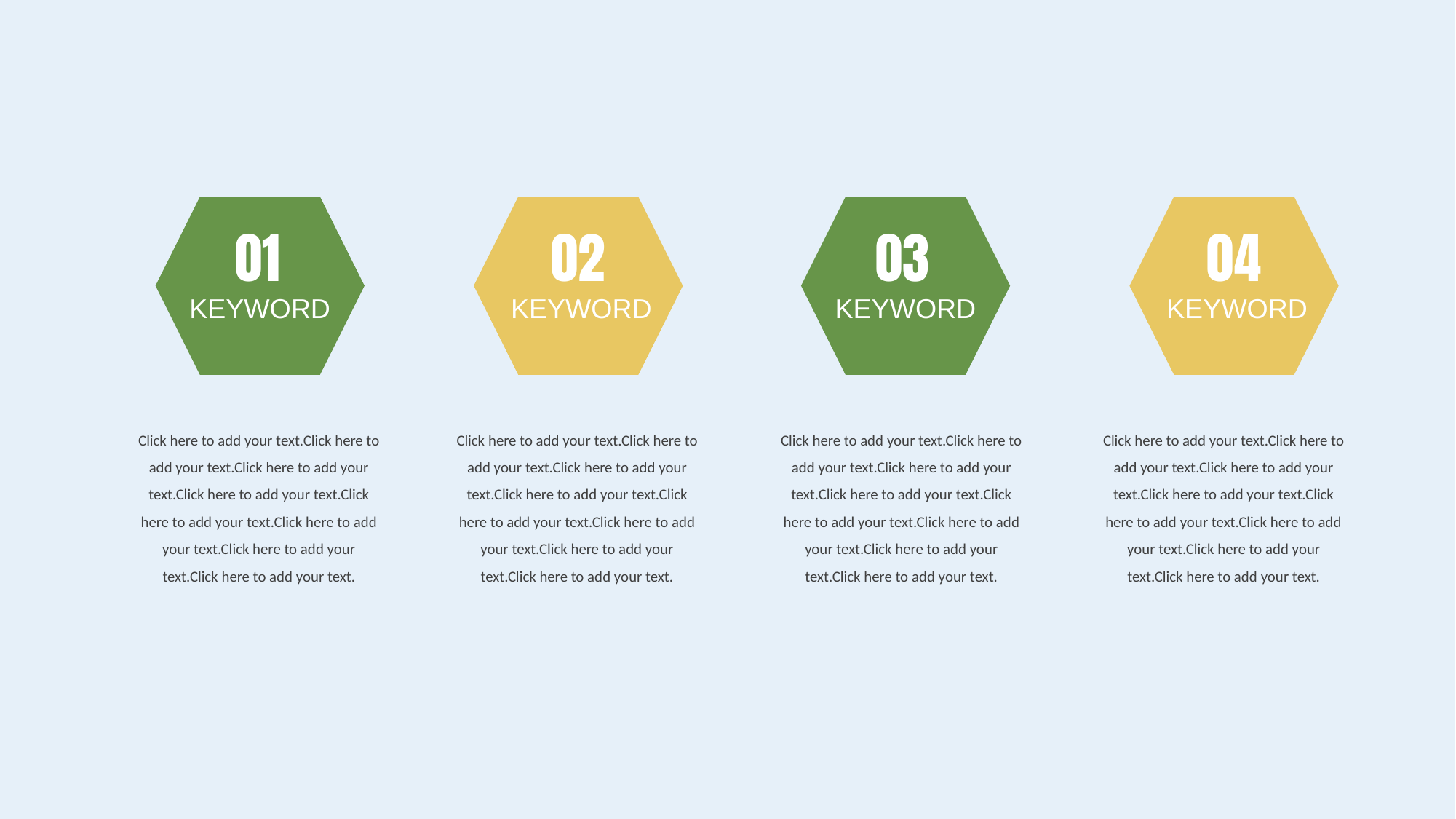

01
02
03
04
KEYWORD
KEYWORD
KEYWORD
KEYWORD
Click here to add your text.Click here to add your text.Click here to add your text.Click here to add your text.Click here to add your text.Click here to add your text.Click here to add your text.Click here to add your text.

Click here to add your text.Click here to add your text.Click here to add your text.Click here to add your text.Click here to add your text.Click here to add your text.Click here to add your text.Click here to add your text.

Click here to add your text.Click here to add your text.Click here to add your text.Click here to add your text.Click here to add your text.Click here to add your text.Click here to add your text.Click here to add your text.

Click here to add your text.Click here to add your text.Click here to add your text.Click here to add your text.Click here to add your text.Click here to add your text.Click here to add your text.Click here to add your text.